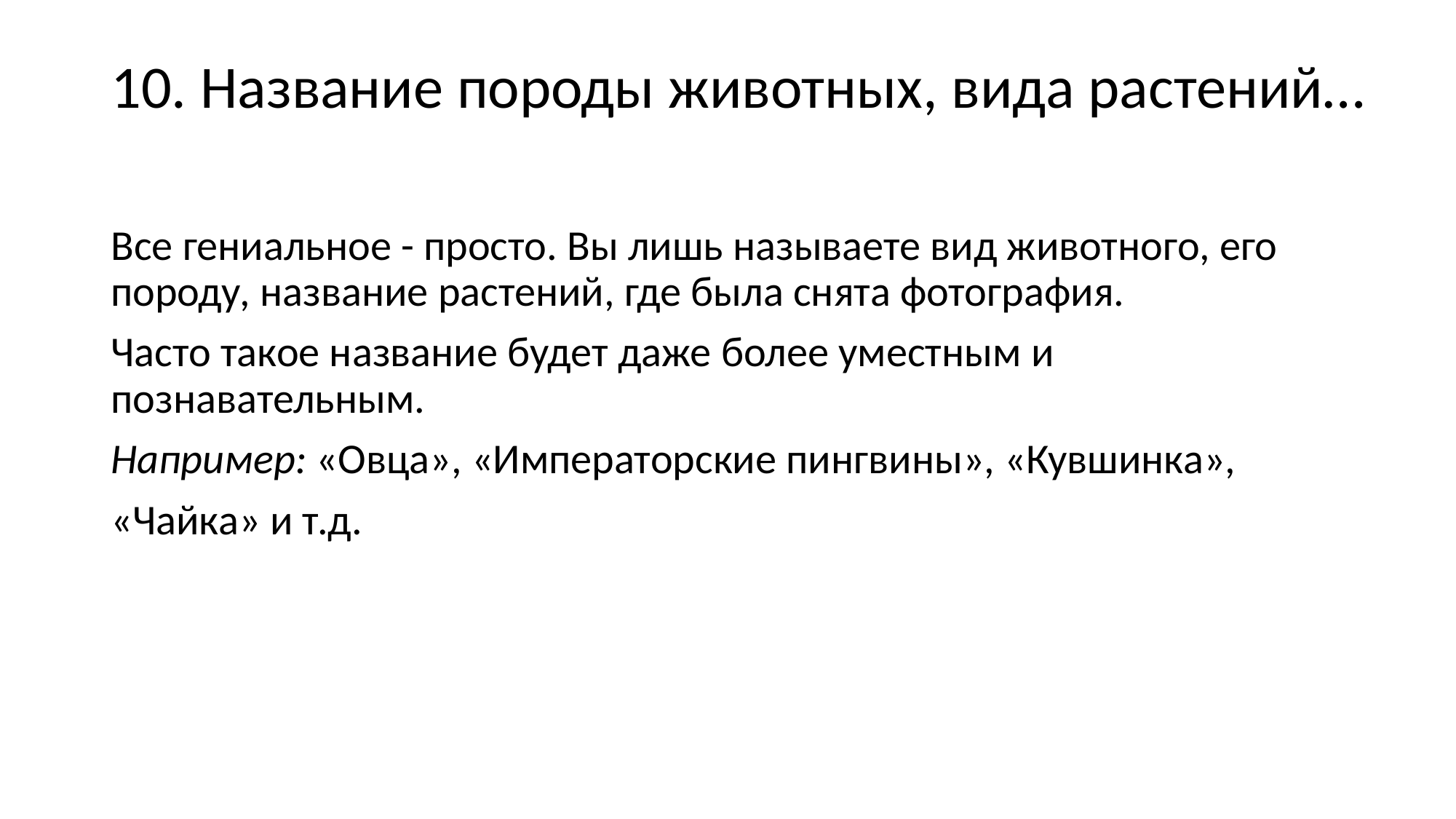

# 10. Название породы животных, вида растений…
Все гениальное - просто. Вы лишь называете вид животного, его породу, название растений, где была снята фотография.
Часто такое название будет даже более уместным и познавательным.
Например: «Овца», «Императорские пингвины», «Кувшинка»,
«Чайка» и т.д.